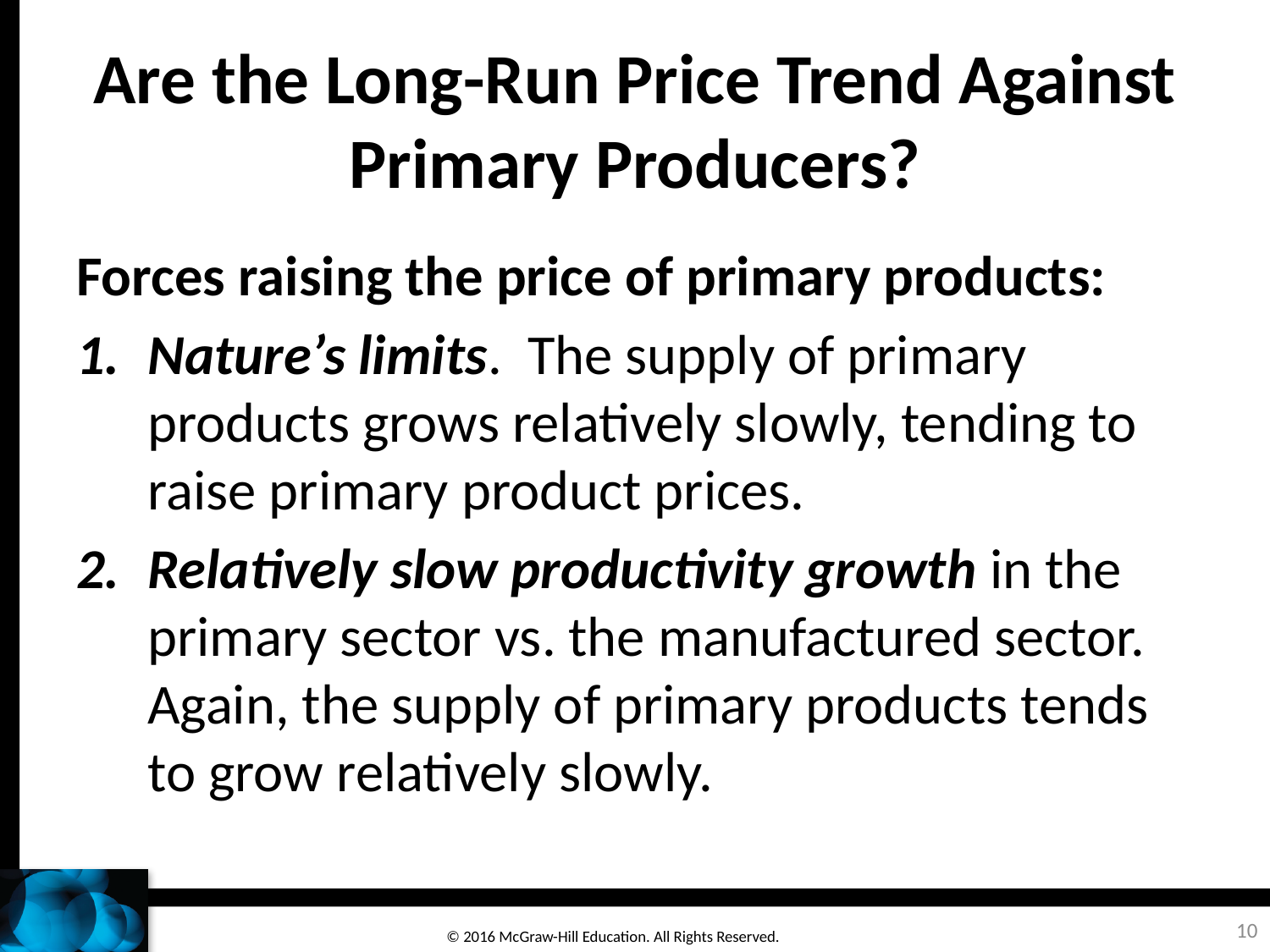

# Are the Long-Run Price Trend Against Primary Producers?
Forces raising the price of primary products:
Nature’s limits.  The supply of primary products grows relatively slowly, tending to raise primary product prices.
Relatively slow productivity growth in the primary sector vs. the manufactured sector. Again, the supply of primary products tends to grow relatively slowly.
10
© 2016 McGraw-Hill Education. All Rights Reserved.